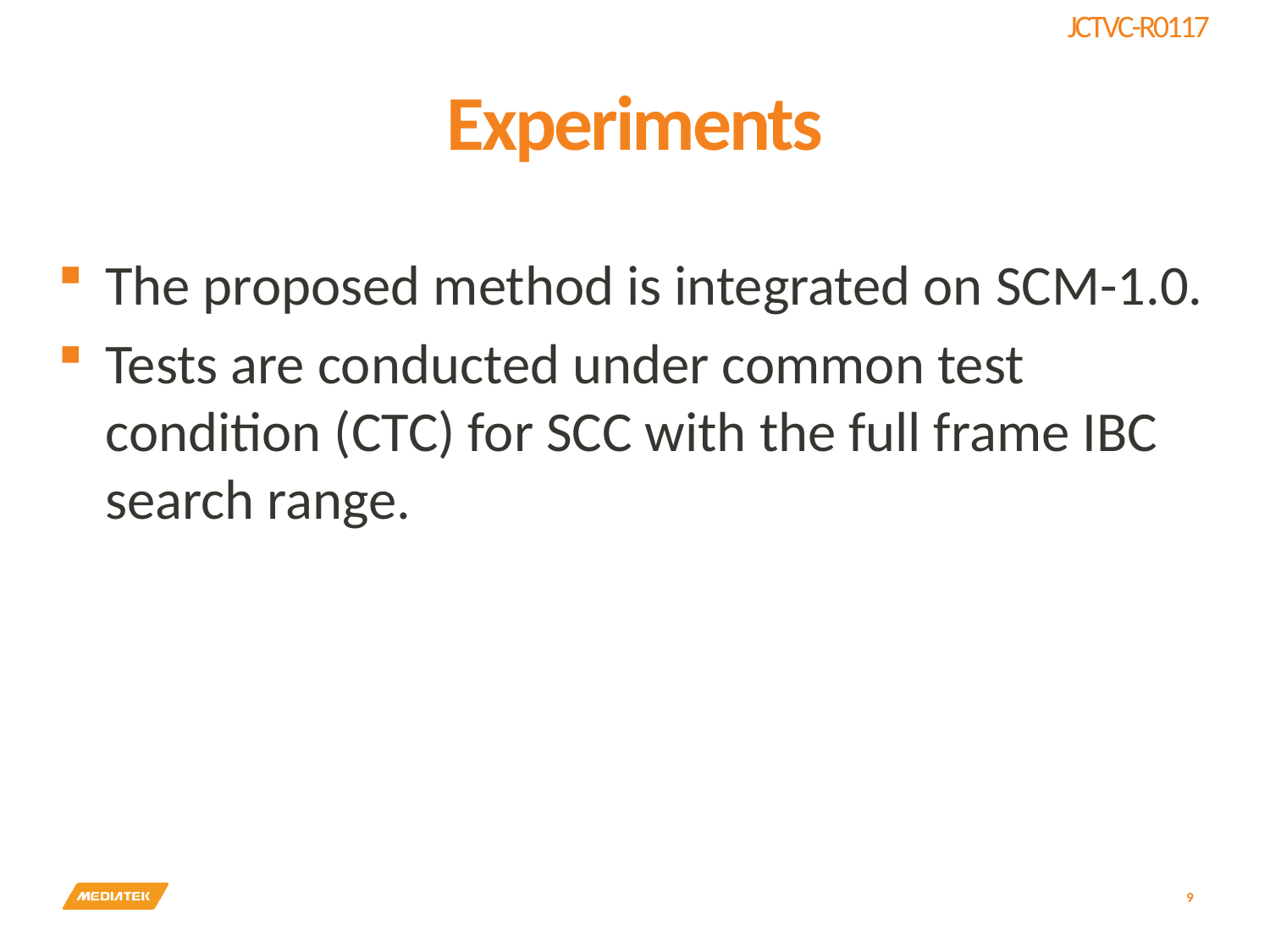

# Experiments
The proposed method is integrated on SCM-1.0.
Tests are conducted under common test condition (CTC) for SCC with the full frame IBC search range.
9